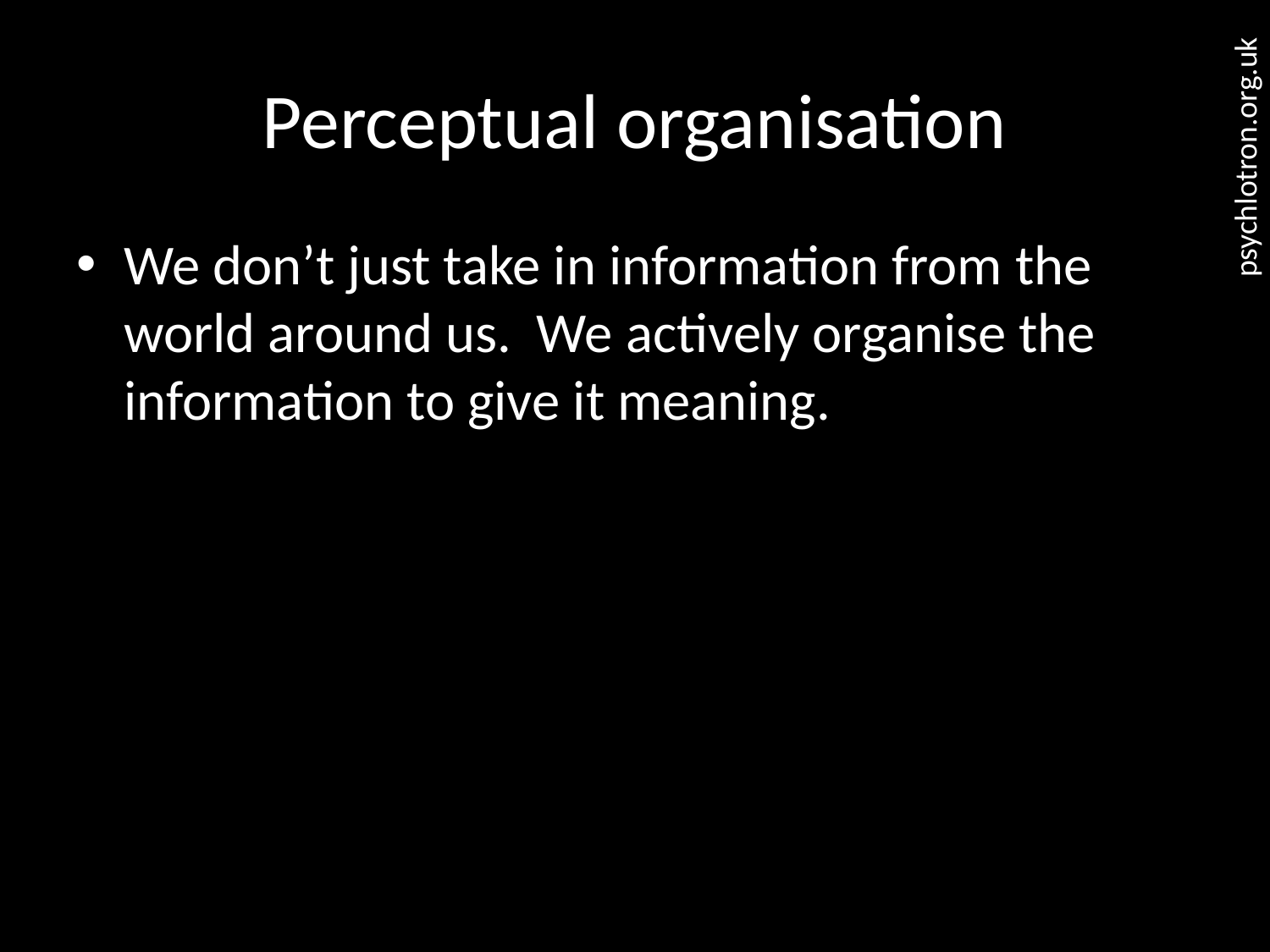

# Perceptual organisation
We don’t just take in information from the world around us.  We actively organise the information to give it meaning.